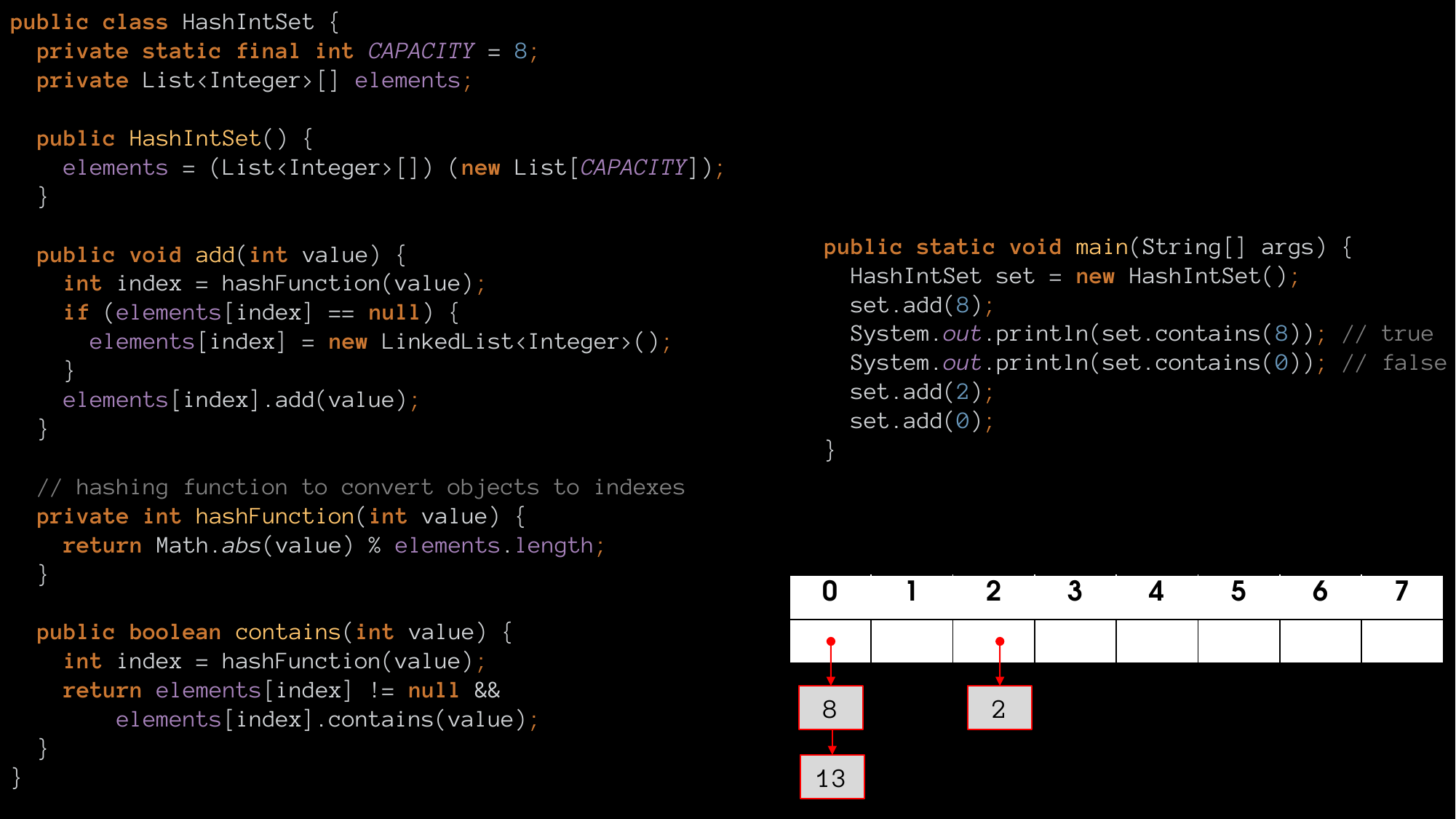

public class HashIntSet {
  private static final int CAPACITY = 8;
  private List<Integer>[] elements;
  public HashIntSet() {
    elements = (List<Integer>[]) (new List[CAPACITY]);
  }
  public void add(int value) {
    int index = hashFunction(value);
    if (elements[index] == null) {
      elements[index] = new LinkedList<Integer>();
    }
    elements[index].add(value);
  }
  // hashing function to convert objects to indexes
  private int hashFunction(int value) {
    return Math.abs(value) % elements.length;
  }

  public boolean contains(int value) {
    int index = hashFunction(value);
    return elements[index] != null &&
        elements[index].contains(value);
  }
}
public static void main(String[] args) {
  HashIntSet set = new HashIntSet();
  set.add(8);
  System.out.println(set.contains(8)); // true
  System.out.println(set.contains(0)); // false
  set.add(2);
  set.add(0);
}
| 0 | 1 | 2 | 3 | 4 | 5 | 6 | 7 |
| --- | --- | --- | --- | --- | --- | --- | --- |
|  |  |  |  |  |  |  |  |
8
2
13